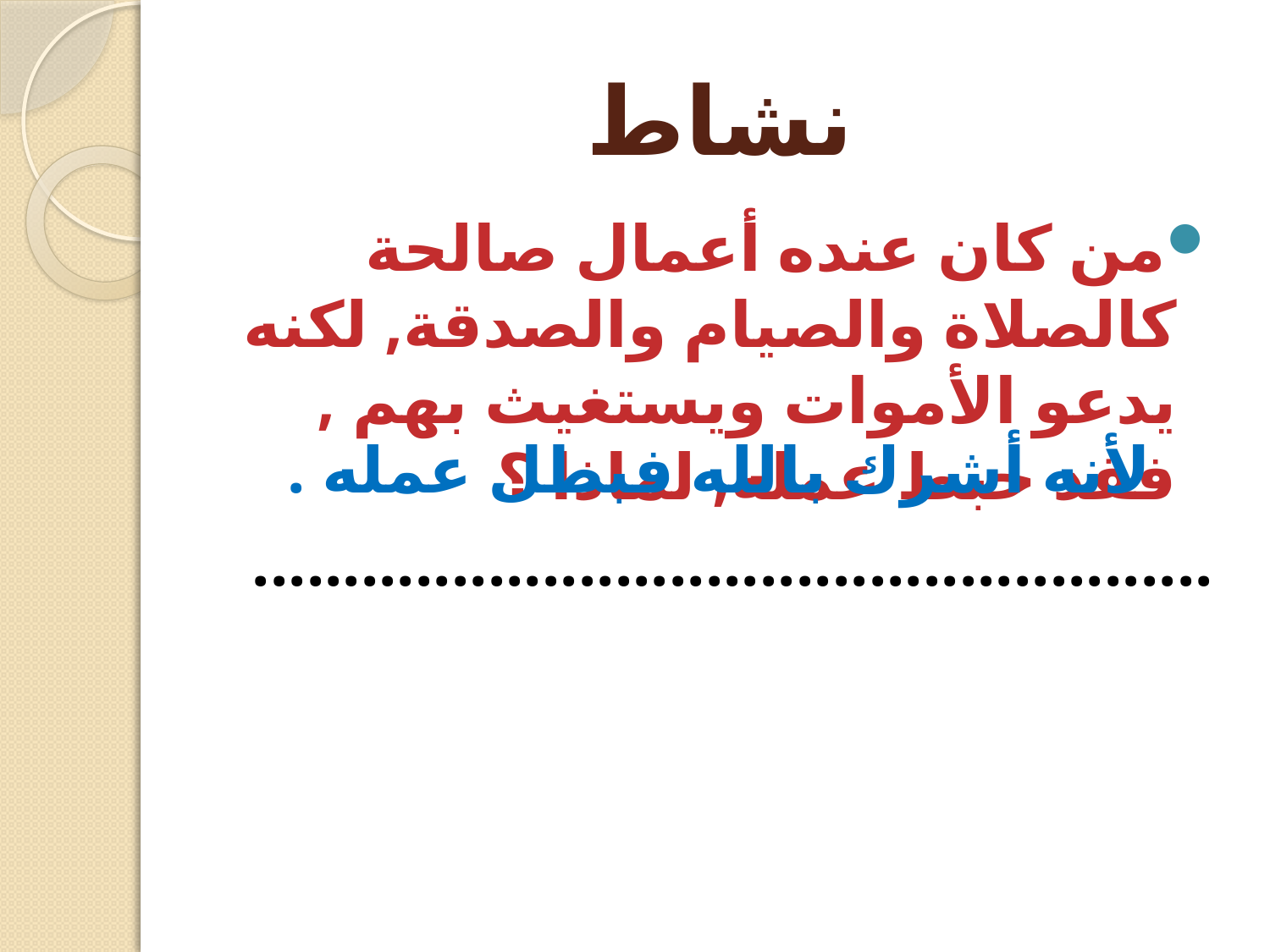

# نشاط
من كان عنده أعمال صالحة كالصلاة والصيام والصدقة, لكنه يدعو الأموات ويستغيث بهم , فقد حبط عمله, لماذا ؟
.....................................................

لأنه أشرك بالله فبطل عمله .